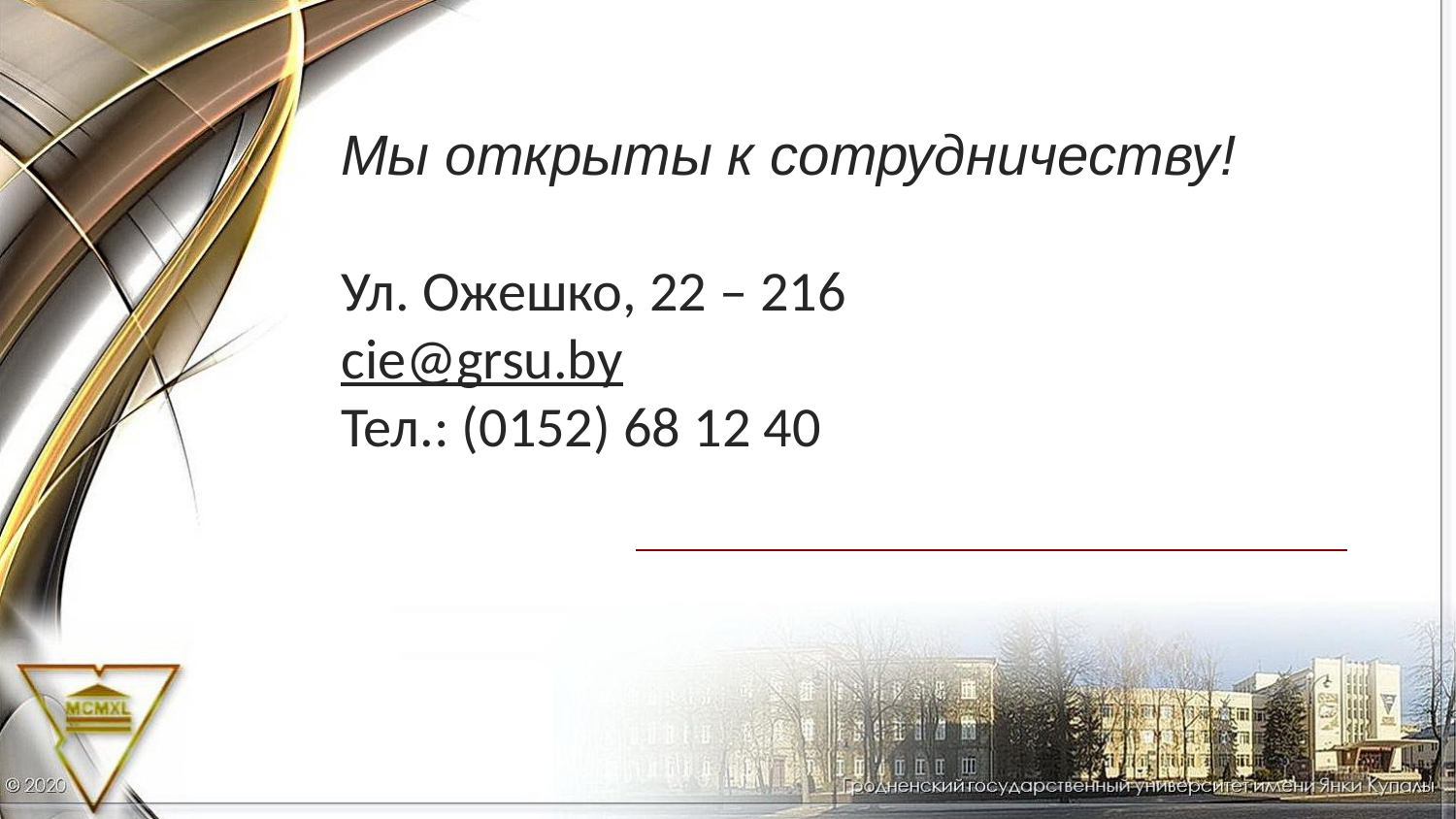

Мы открыты к сотрудничеству!

Ул. Ожешко, 22 – 216
cie@grsu.by
Тел.: (0152) 68 12 40